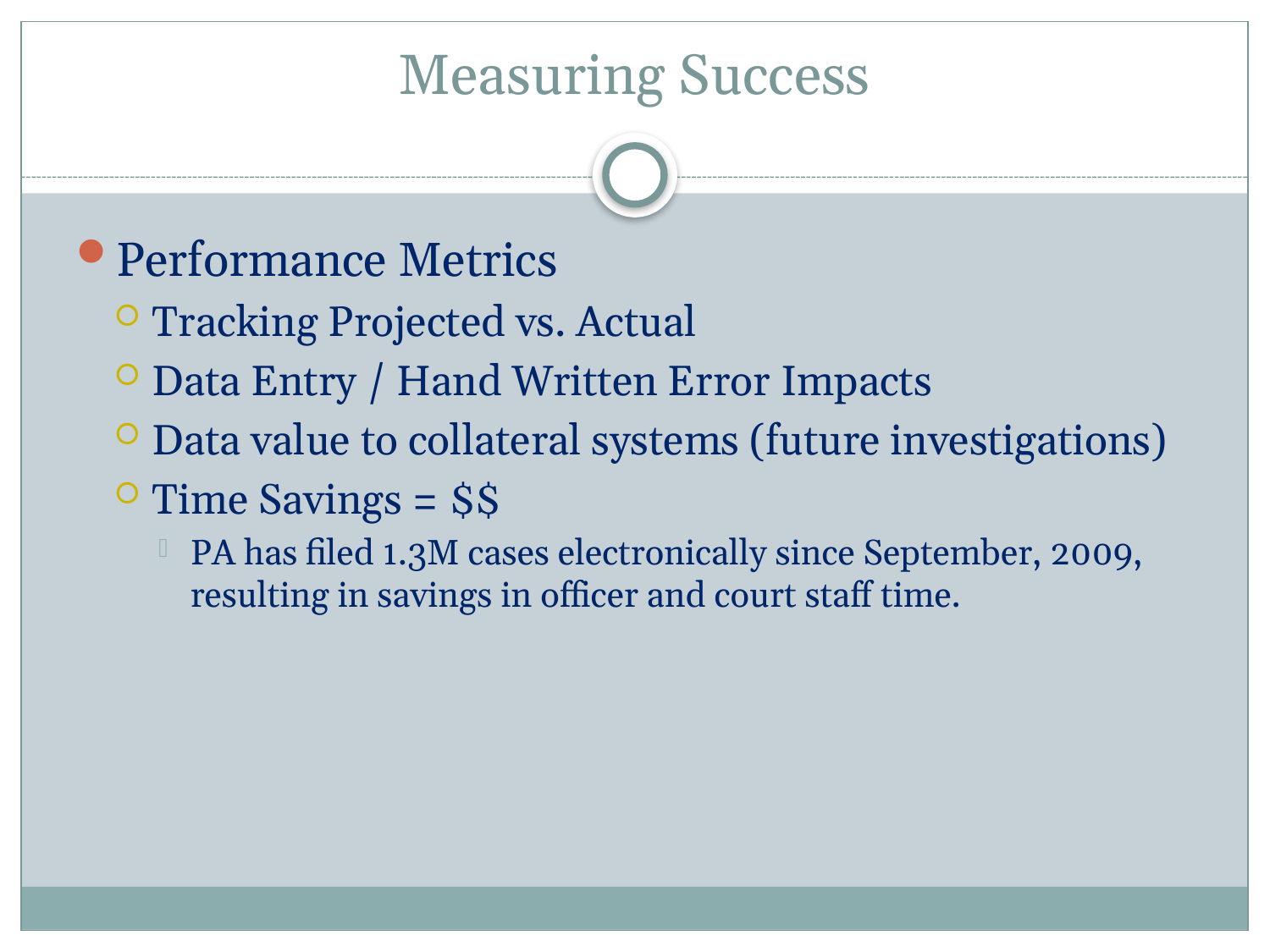

# Measuring Success
Performance Metrics
Tracking Projected vs. Actual
Data Entry / Hand Written Error Impacts
Data value to collateral systems (future investigations)
Time Savings = $$
PA has filed 1.3M cases electronically since September, 2009, resulting in savings in officer and court staff time.